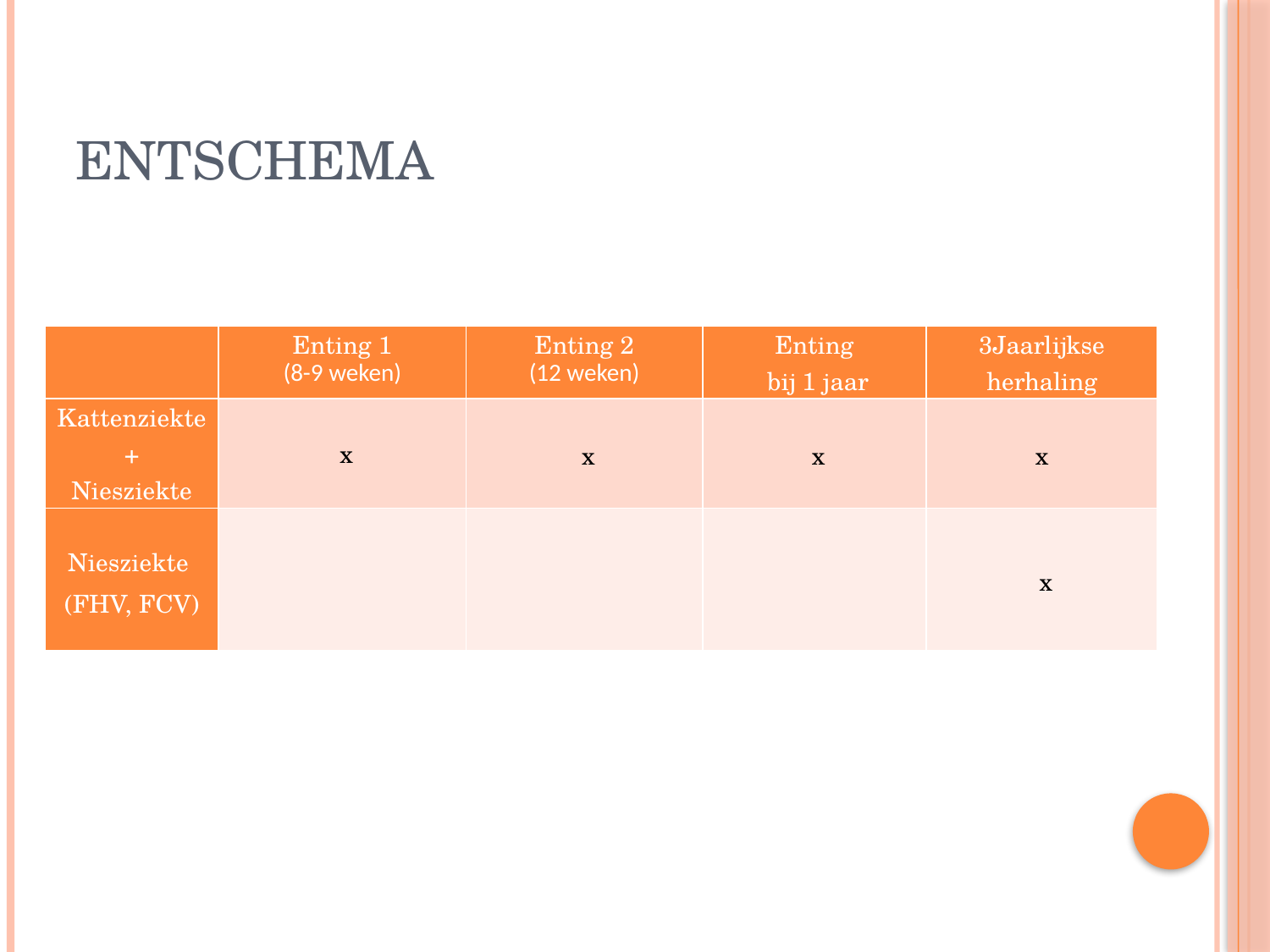

# Entschema

|  | Enting 1 (8-9 weken) | Enting 2 (12 weken) | Enting bij 1 jaar | 3Jaarlijkse herhaling |
| --- | --- | --- | --- | --- |
| Kattenziekte + Niesziekte | x | x | x | x |
| Niesziekte (FHV, FCV) |  |  |  | x |